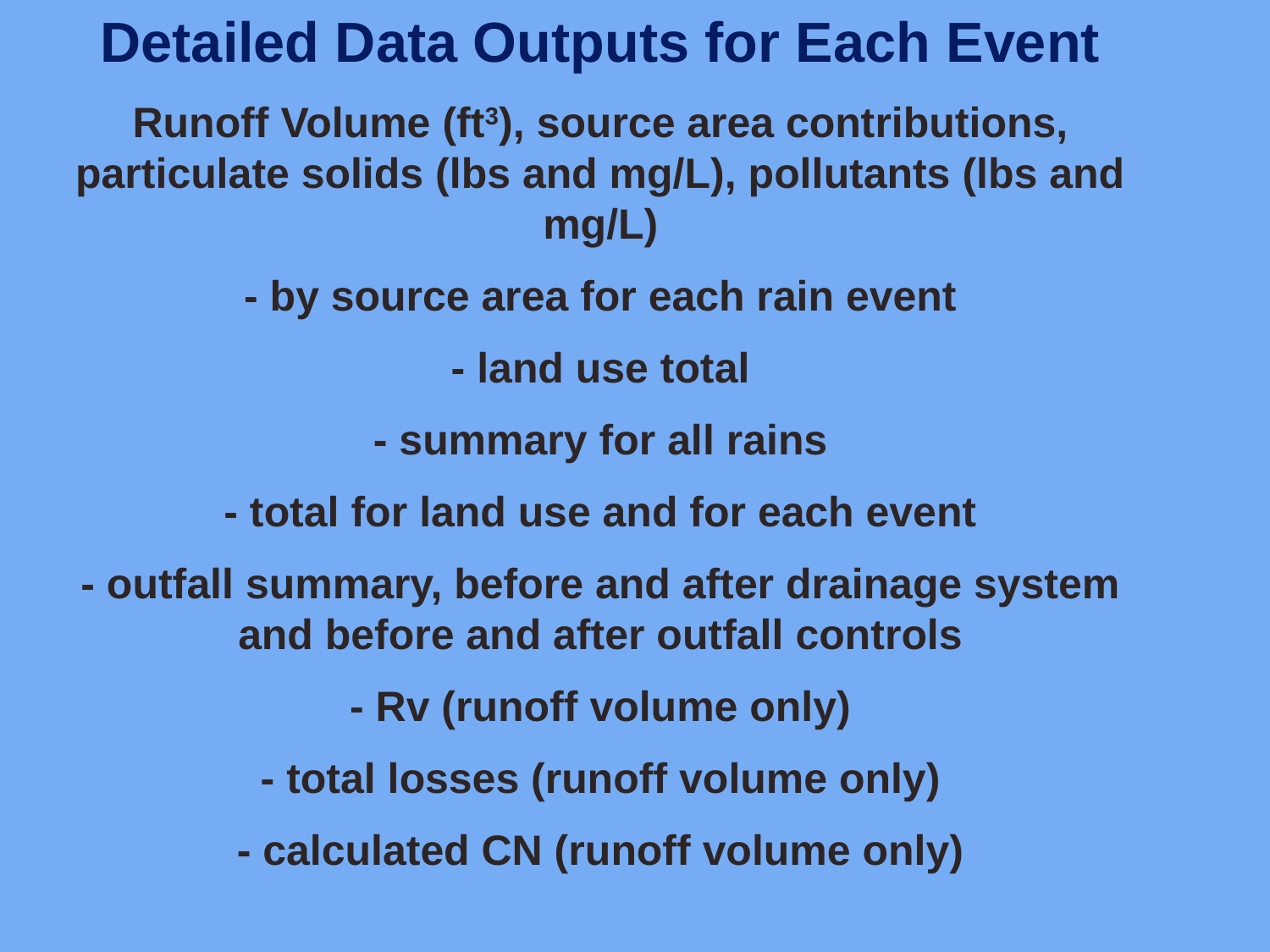

Detailed Data Outputs for Each Event
Runoff Volume (ft3), source area contributions, particulate solids (lbs and mg/L), pollutants (lbs and mg/L)
- by source area for each rain event
- land use total
- summary for all rains
- total for land use and for each event
- outfall summary, before and after drainage system and before and after outfall controls
- Rv (runoff volume only)
- total losses (runoff volume only)
- calculated CN (runoff volume only)